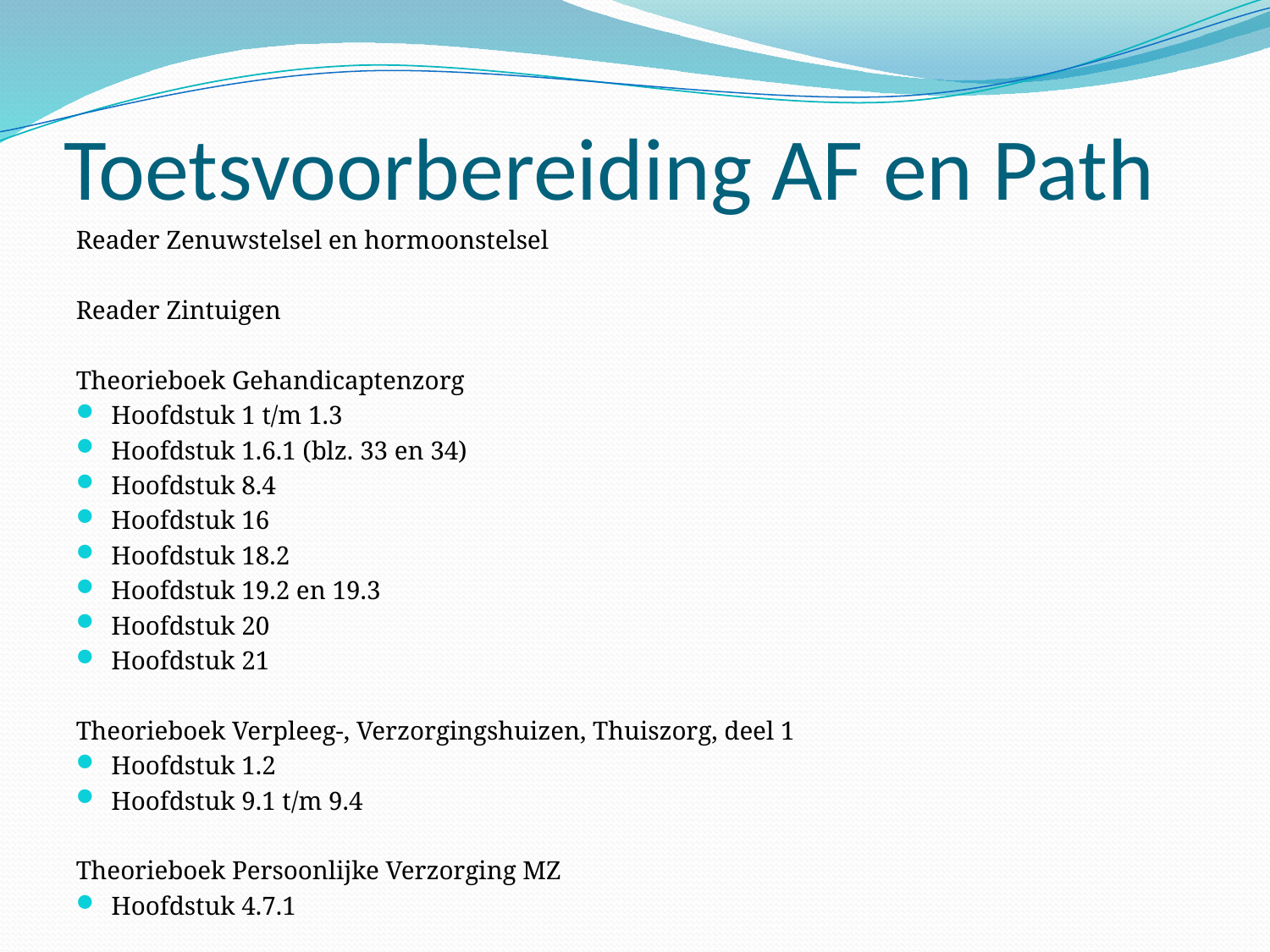

# Toetsvoorbereiding AF en Path
Reader Zenuwstelsel en hormoonstelsel

Reader Zintuigen

Theorieboek Gehandicaptenzorg
Hoofdstuk 1 t/m 1.3
Hoofdstuk 1.6.1 (blz. 33 en 34)
Hoofdstuk 8.4
Hoofdstuk 16
Hoofdstuk 18.2
Hoofdstuk 19.2 en 19.3
Hoofdstuk 20
Hoofdstuk 21

Theorieboek Verpleeg-, Verzorgingshuizen, Thuiszorg, deel 1
Hoofdstuk 1.2
Hoofdstuk 9.1 t/m 9.4

Theorieboek Persoonlijke Verzorging MZ
Hoofdstuk 4.7.1